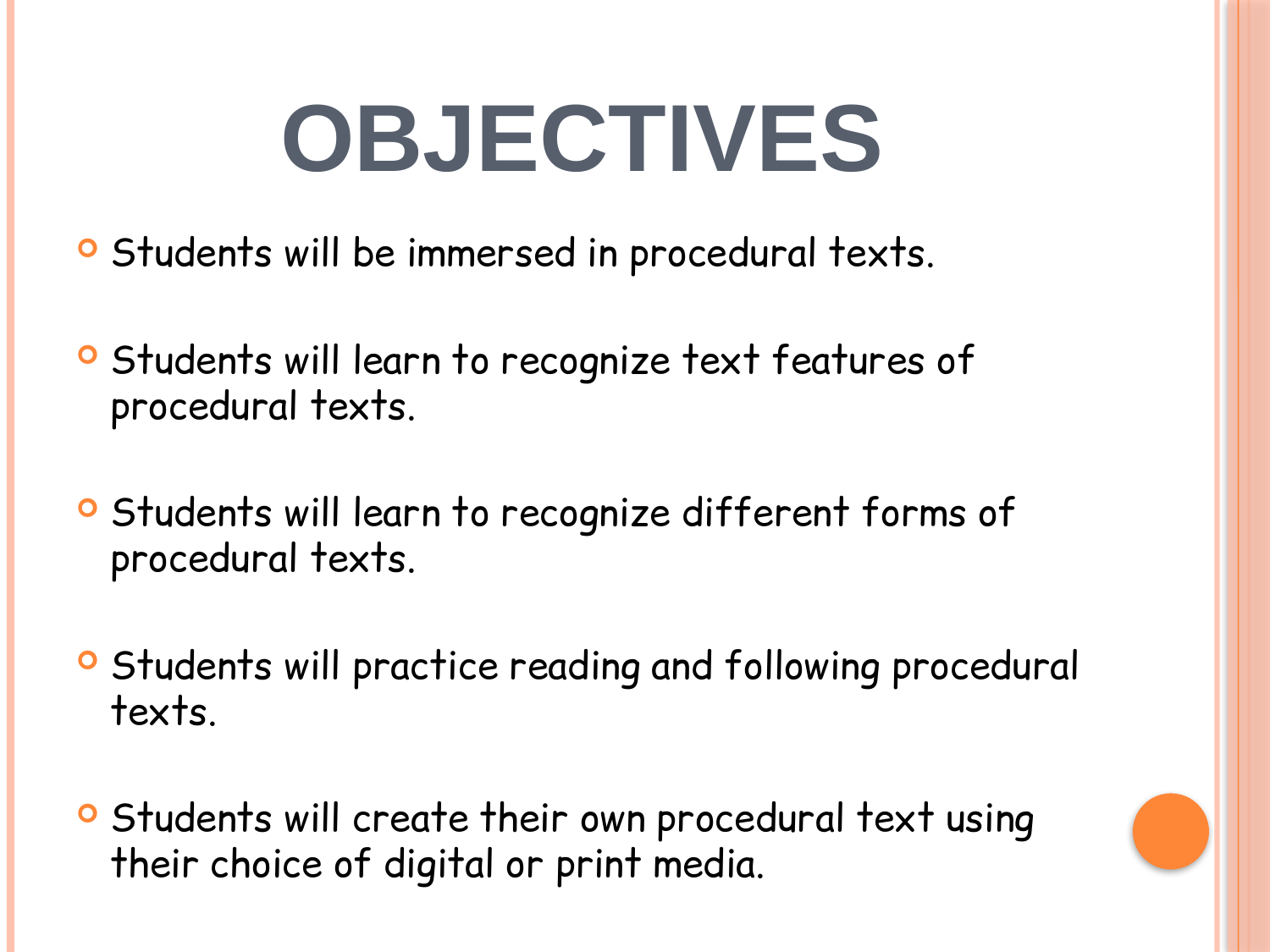

# Objectives
Students will be immersed in procedural texts.

Students will learn to recognize text features of procedural texts.

Students will learn to recognize different forms of procedural texts.

Students will practice reading and following procedural texts.

Students will create their own procedural text using their choice of digital or print media.